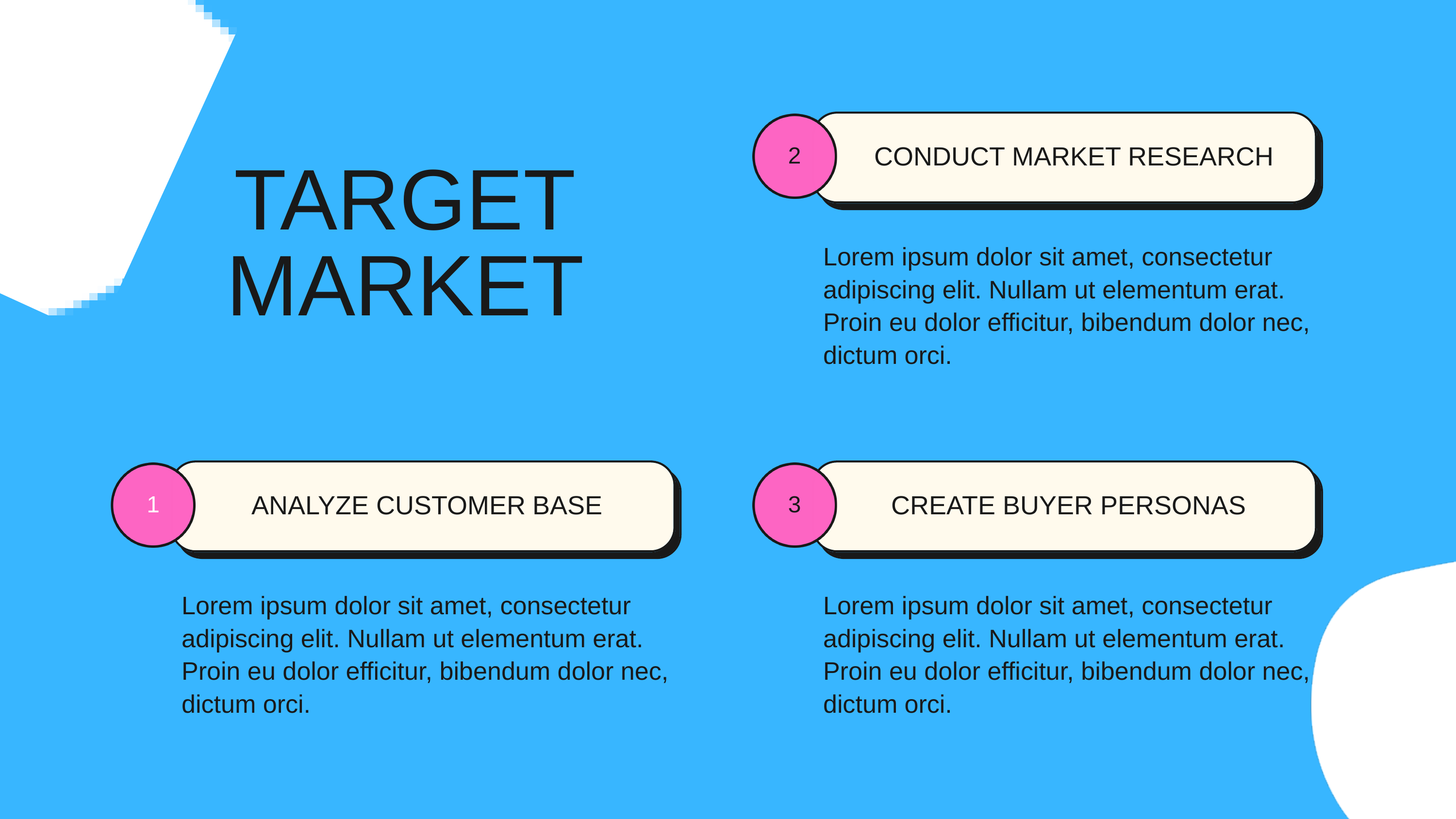

CONDUCT MARKET RESEARCH
2
TARGET
MARKET
Lorem ipsum dolor sit amet, consectetur adipiscing elit. Nullam ut elementum erat. Proin eu dolor efficitur, bibendum dolor nec, dictum orci.

ANALYZE CUSTOMER BASE
CREATE BUYER PERSONAS
1
3

Lorem ipsum dolor sit amet, consectetur adipiscing elit. Nullam ut elementum erat. Proin eu dolor efficitur, bibendum dolor nec, dictum orci.
Lorem ipsum dolor sit amet, consectetur adipiscing elit. Nullam ut elementum erat. Proin eu dolor efficitur, bibendum dolor nec, dictum orci.